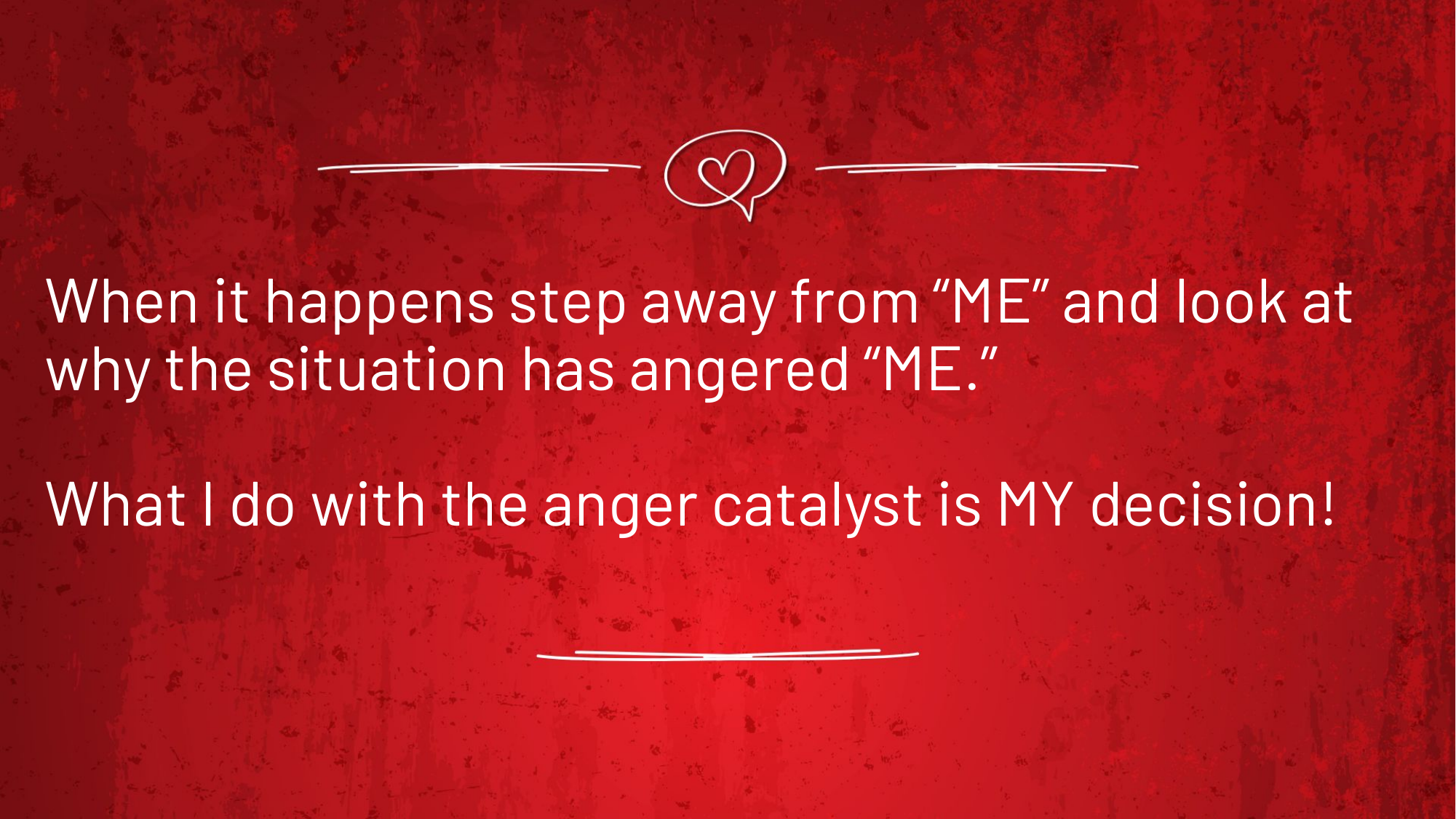

# When it happens step away from “ME” and look at why the situation has angered “ME.” What I do with the anger catalyst is MY decision!